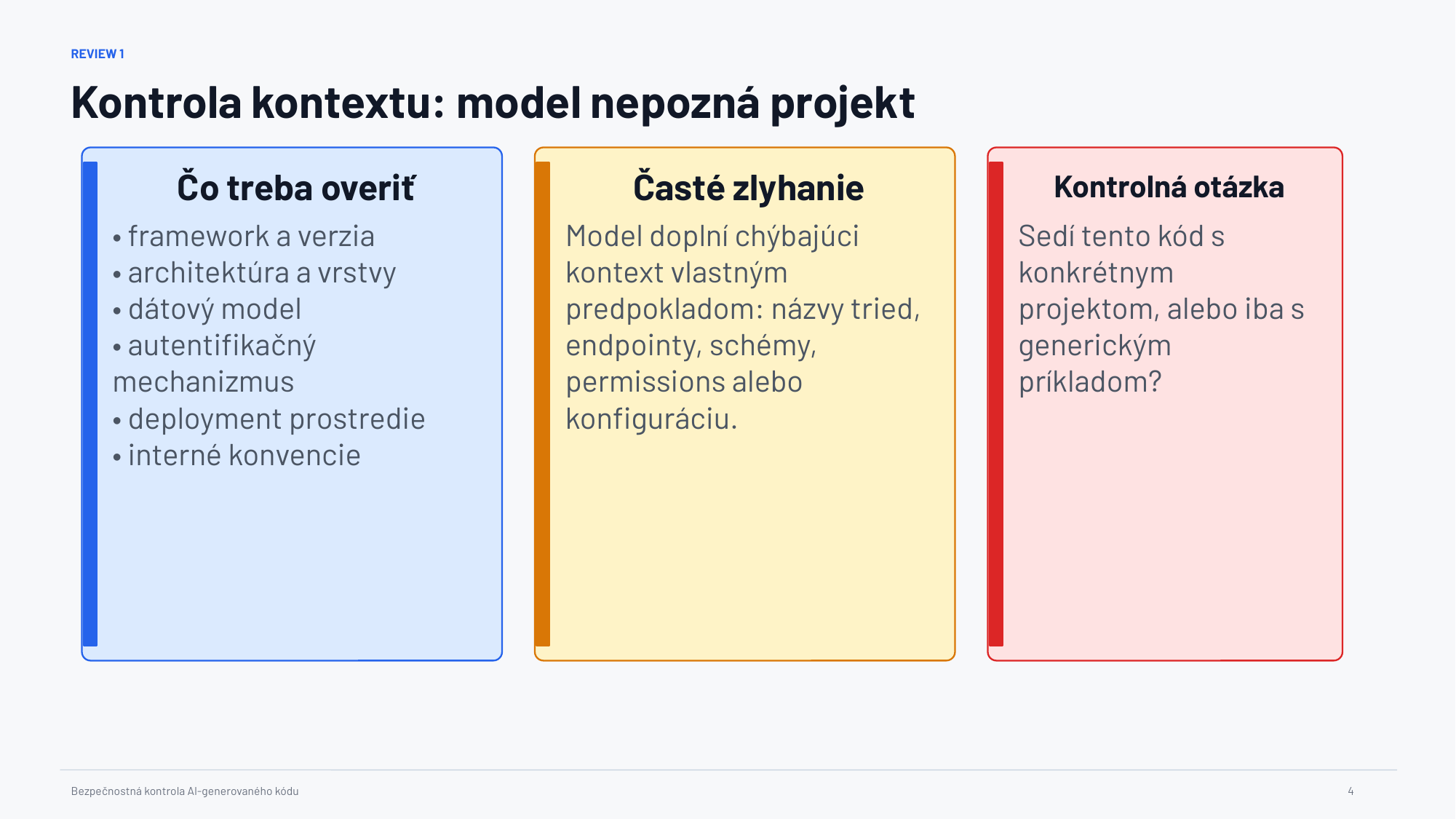

REVIEW 1
Kontrola kontextu: model nepozná projekt

Čo treba overiť
Časté zlyhanie
Kontrolná otázka
• framework a verzia
• architektúra a vrstvy
• dátový model
• autentifikačný mechanizmus
• deployment prostredie
• interné konvencie
Model doplní chýbajúci kontext vlastným predpokladom: názvy tried, endpointy, schémy, permissions alebo konfiguráciu.
Sedí tento kód s konkrétnym projektom, alebo iba s generickým príkladom?
4